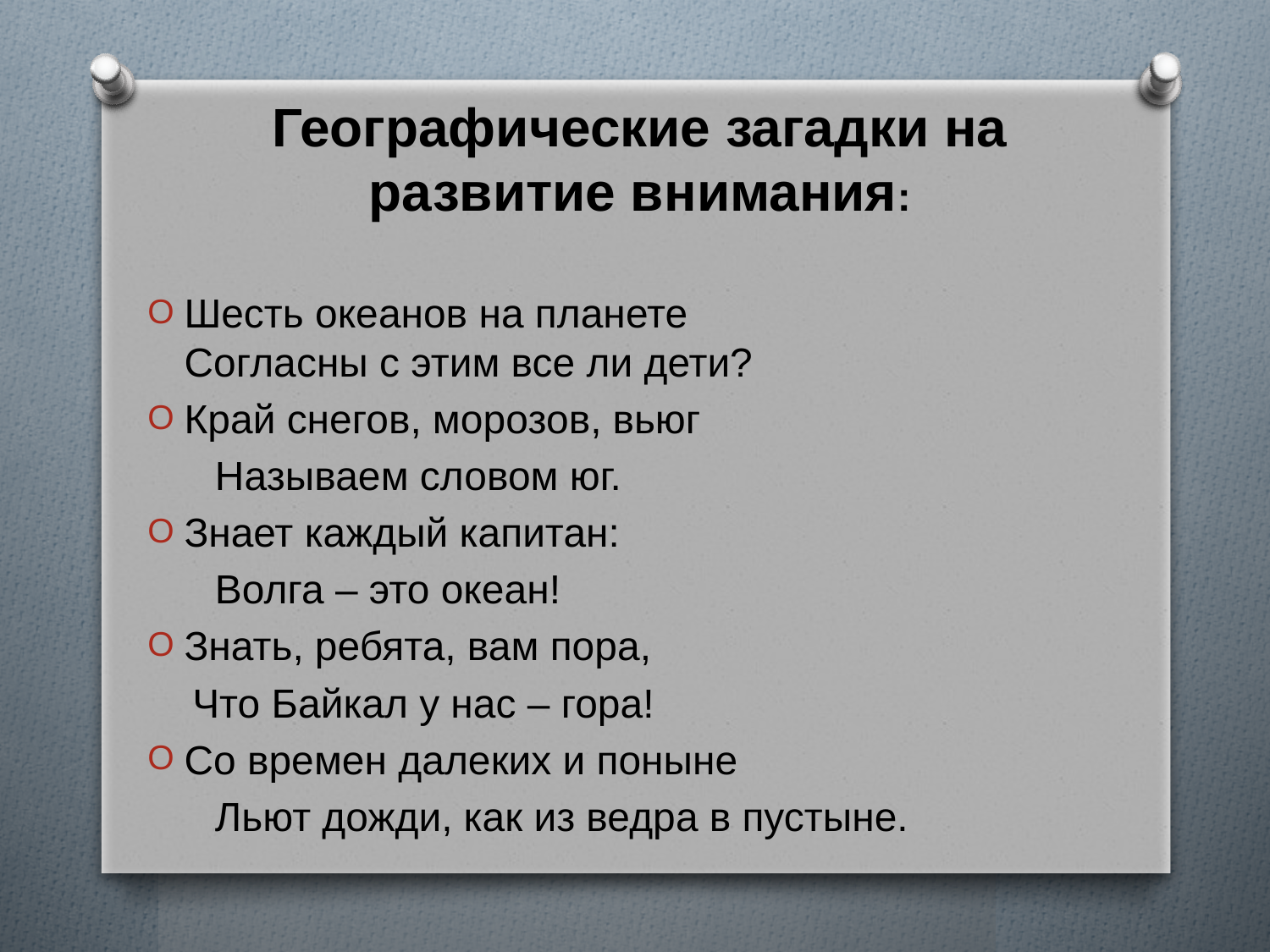

Географические загадки на развитие внимания:

Шесть океанов на планете
Согласны с этим все ли дети?
Край снегов, морозов, вьюг
      Называем словом юг.
Знает каждый капитан:
      Волга – это океан!
Знать, ребята, вам пора,
    Что Байкал у нас – гора!
Со времен далеких и поныне
      Льют дожди, как из ведра в пустыне.

#